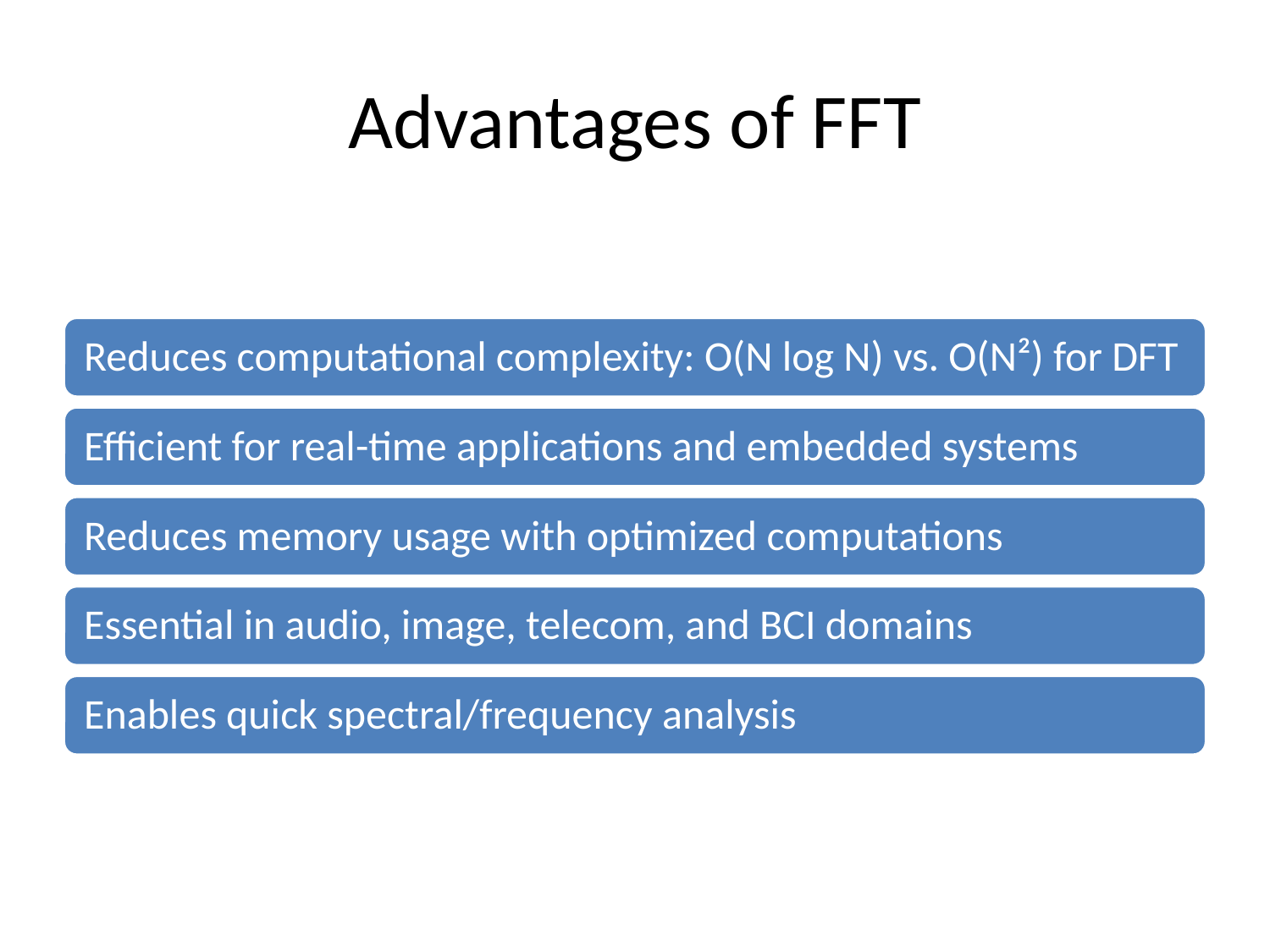

# Advantages of FFT
Reduces computational complexity: O(N log N) vs. O(N²) for DFT
Efficient for real-time applications and embedded systems
Reduces memory usage with optimized computations
Essential in audio, image, telecom, and BCI domains
Enables quick spectral/frequency analysis